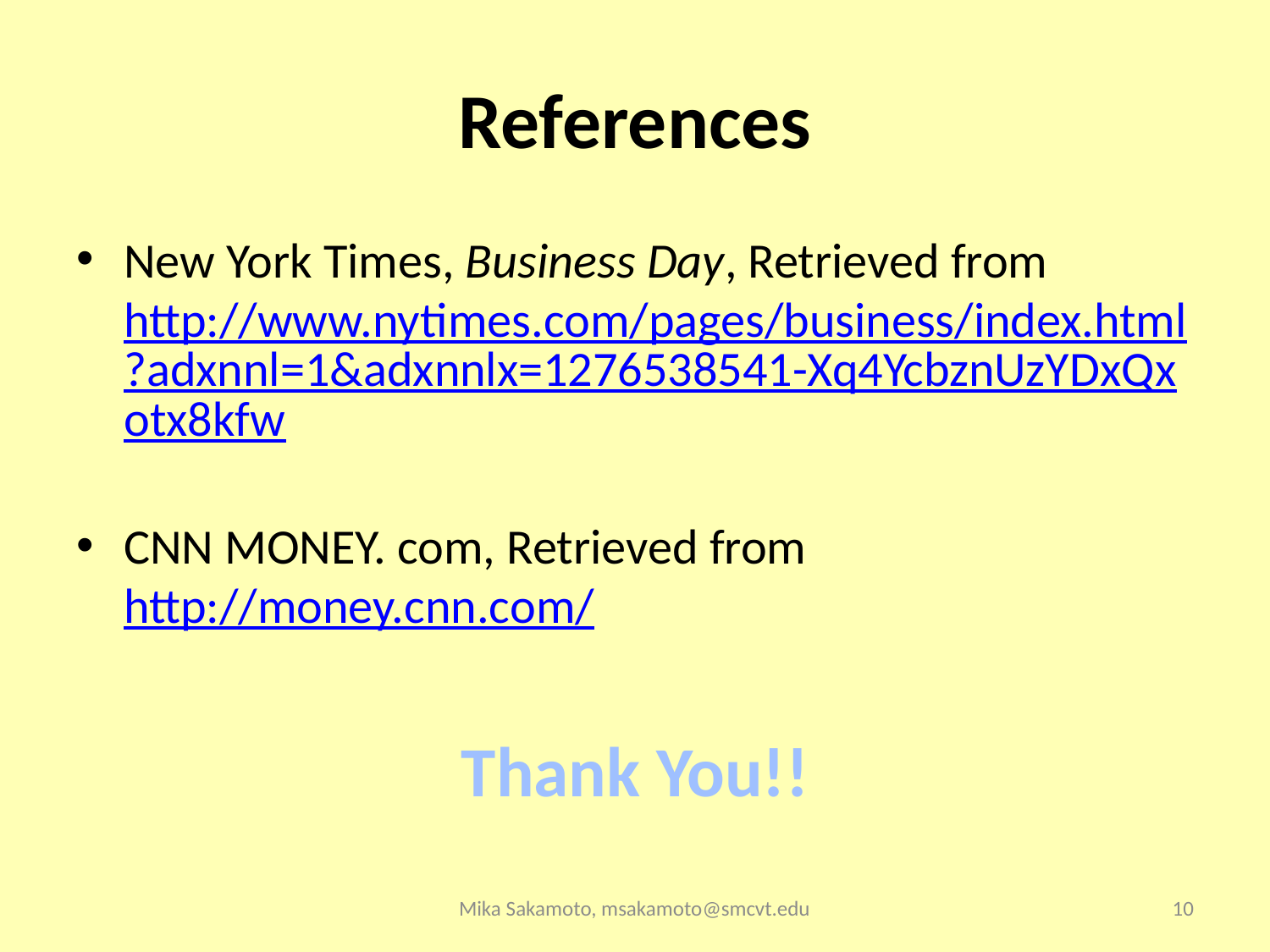

# References
New York Times, Business Day, Retrieved from http://www.nytimes.com/pages/business/index.html?adxnnl=1&adxnnlx=1276538541-Xq4YcbznUzYDxQxotx8kfw
CNN MONEY. com, Retrieved from  http://money.cnn.com/

Thank You!!

Mika Sakamoto, msakamoto@smcvt.edu
10